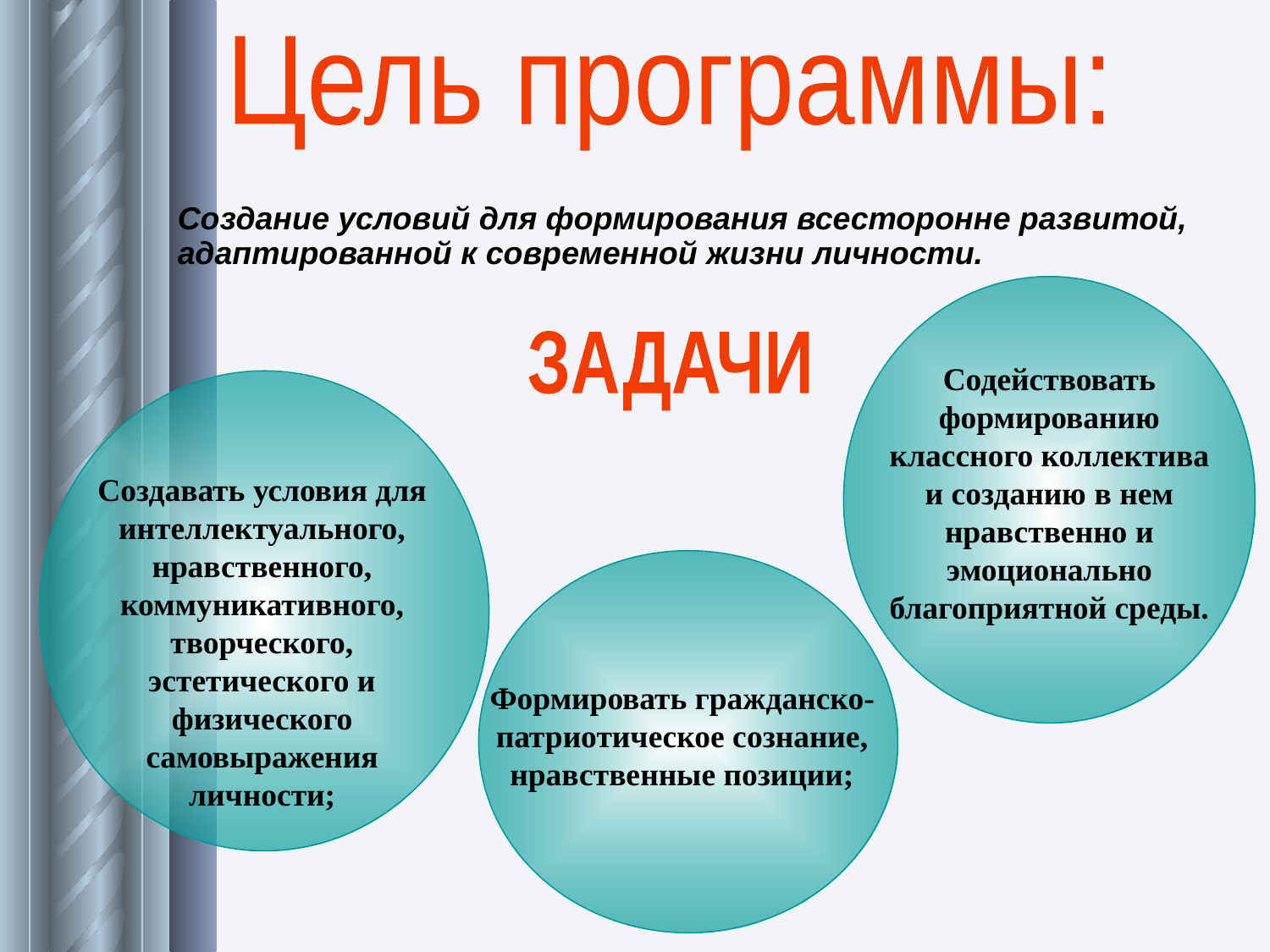

Цель программы:
Создание условий для формирования всесторонне развитой, адаптированной к современной жизни личности.

ЗАДАЧИ
Содействовать формированию классного коллектива и созданию в нем нравственно и эмоционально благоприятной среды.

Создавать условия для интеллектуального, нравственного, коммуникативного, творческого, эстетического и физического самовыражения личности;

Формировать гражданско-патриотическое сознание, нравственные позиции;